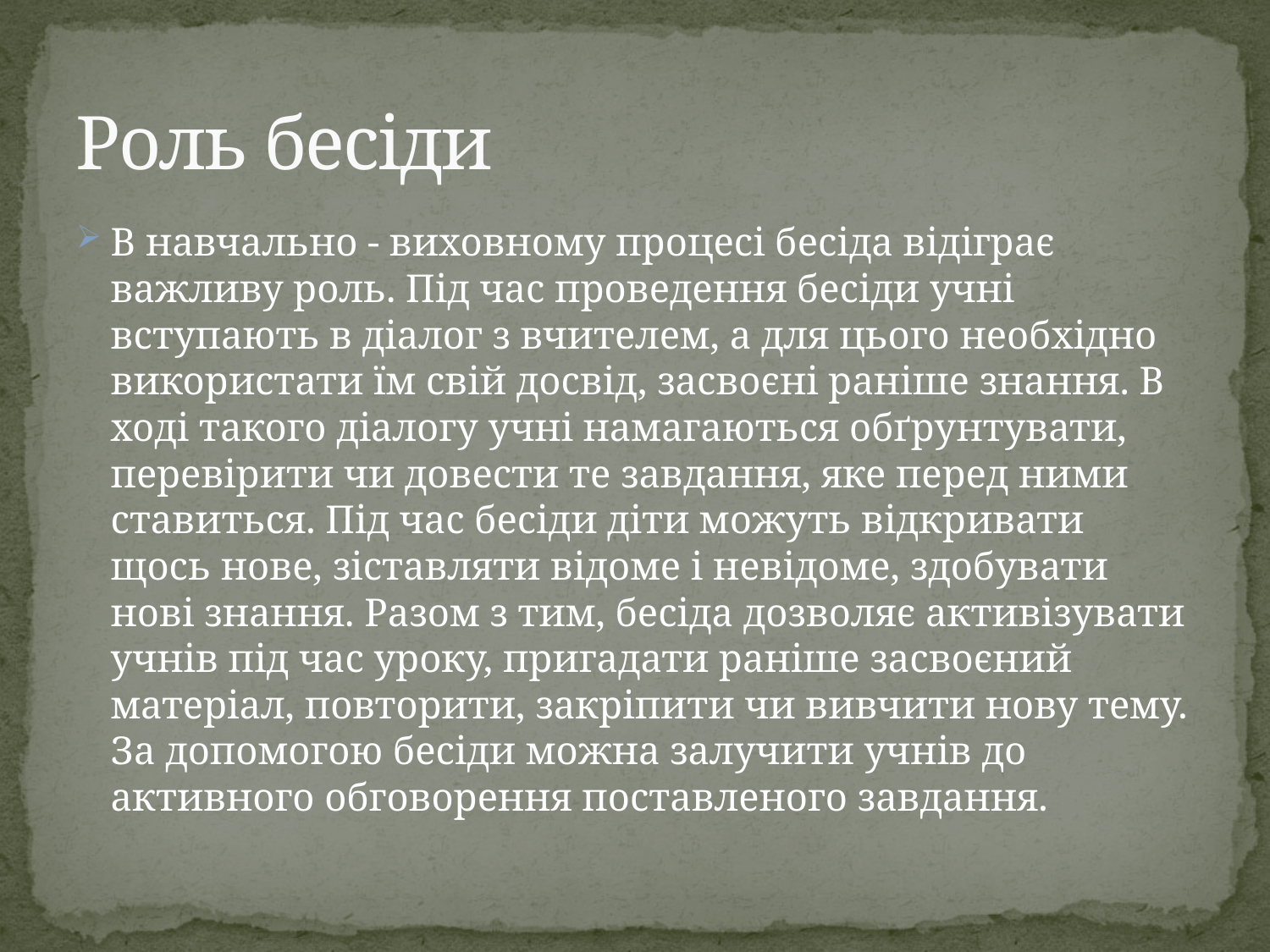

# Роль бесіди
В навчально - виховному процесі бесіда відіграє важливу роль. Під час проведення бесіди учні вступають в діалог з вчителем, а для цього необхідно використати їм свій досвід, засвоєні раніше знання. В ході такого діалогу учні намагаються обґрунтувати, перевірити чи довести те завдання, яке перед ними ставиться. Під час бесіди діти можуть відкривати щось нове, зіставляти відоме і невідоме, здобувати нові знання. Разом з тим, бесіда дозволяє активізувати учнів під час уроку, пригадати раніше засвоєний матеріал, повторити, закріпити чи вивчити нову тему. За допомогою бесіди можна залучити учнів до активного обговорення поставленого завдання.